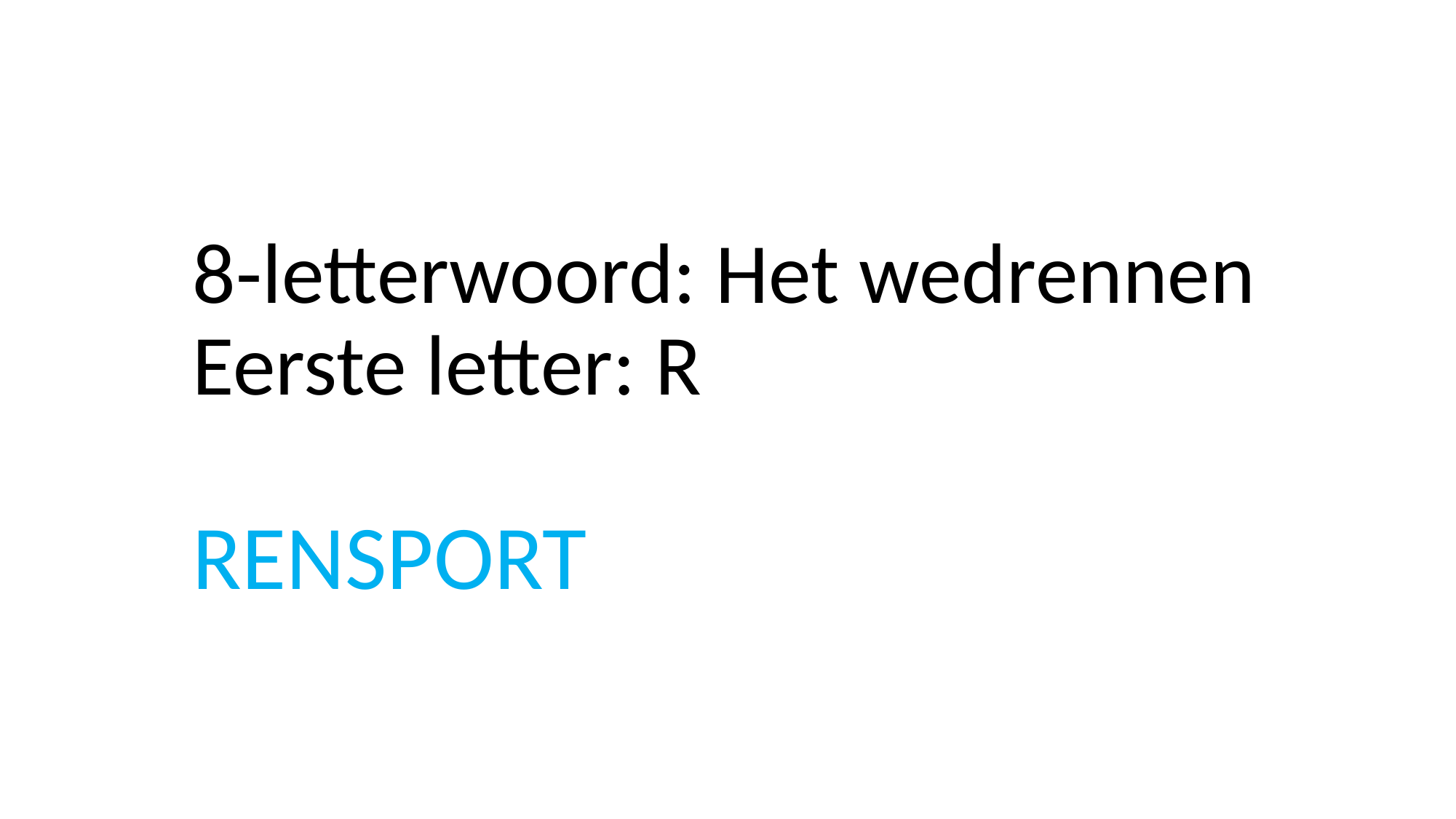

# 8-letterwoord: Het wedrennen Eerste letter: R
RENSPORT